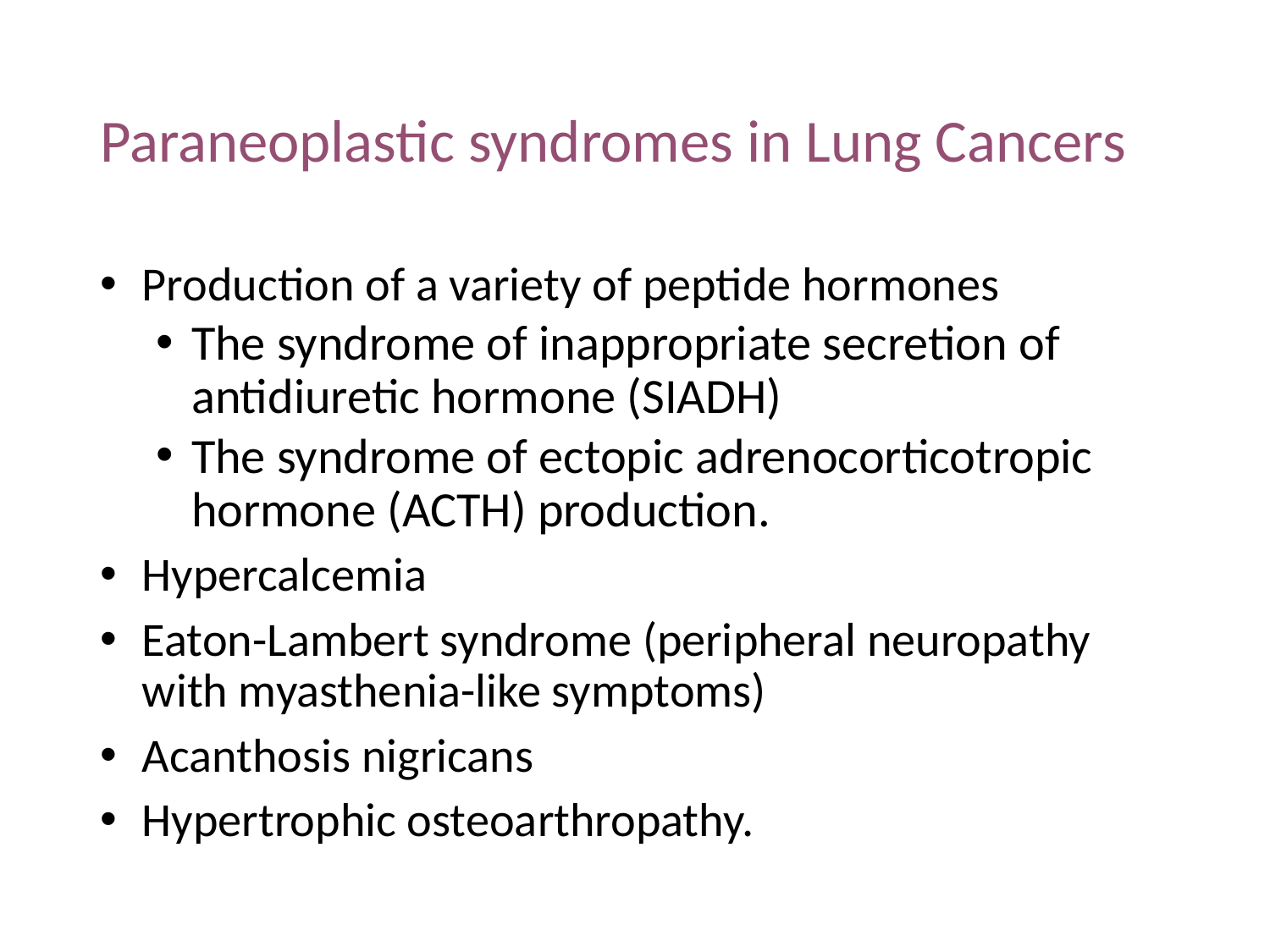

# Paraneoplastic syndromes in Lung Cancers
Production of a variety of peptide hormones
The syndrome of inappropriate secretion of antidiuretic hormone (SIADH)
The syndrome of ectopic adrenocorticotropic hormone (ACTH) production.
Hypercalcemia
Eaton-Lambert syndrome (peripheral neuropathy with myasthenia-like symptoms)
Acanthosis nigricans
Hypertrophic osteoarthropathy.